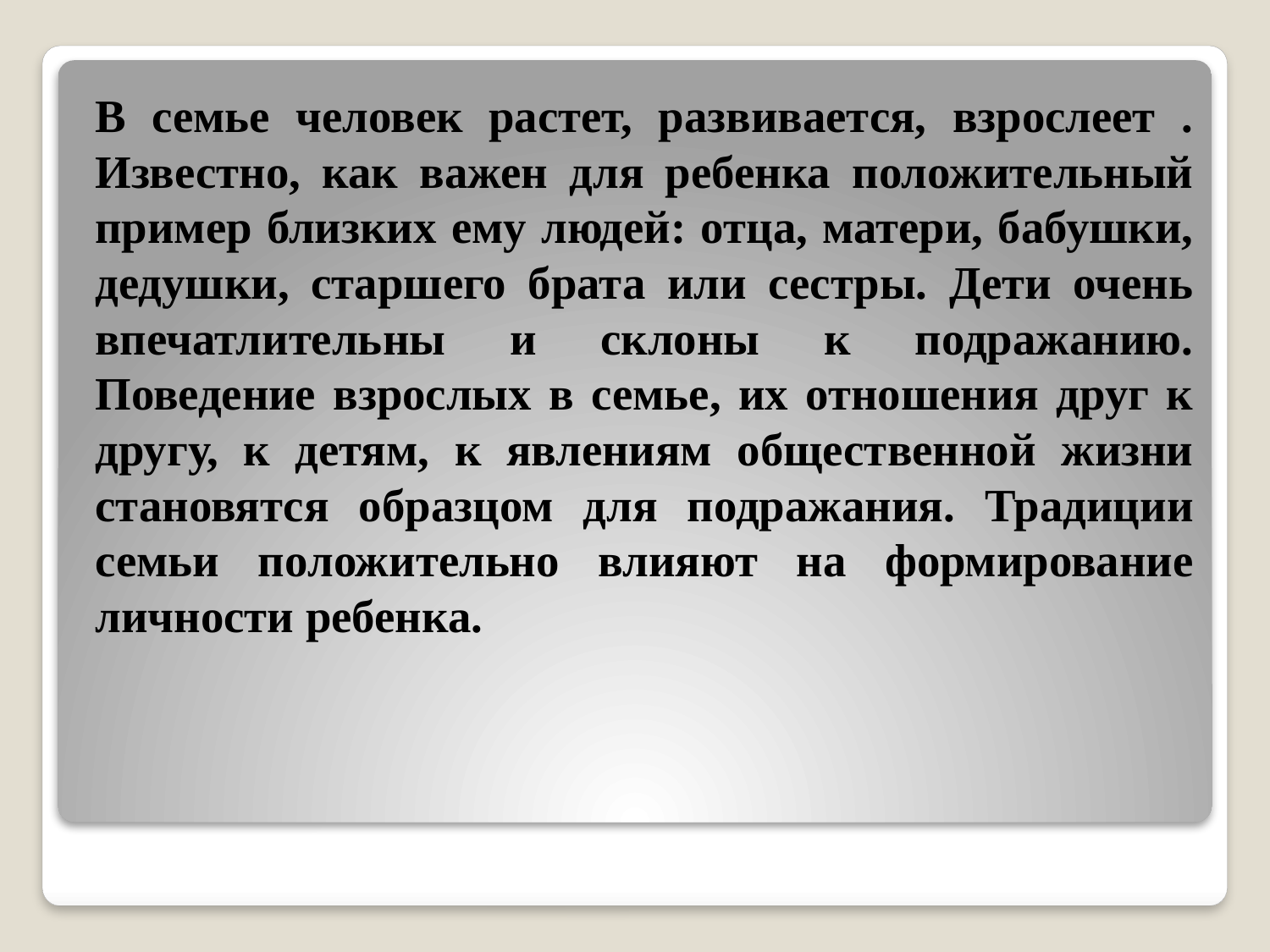

В семье человек растет, развивается, взрослеет . Известно, как важен для ребенка положительный пример близких ему людей: отца, матери, бабушки, дедушки, старшего брата или сестры. Дети очень впечатлительны и склоны к подражанию. Поведение взрослых в семье, их отношения друг к другу, к детям, к явлениям общественной жизни становятся образцом для подражания. Традиции семьи положительно влияют на формирование личности ребенка.

#